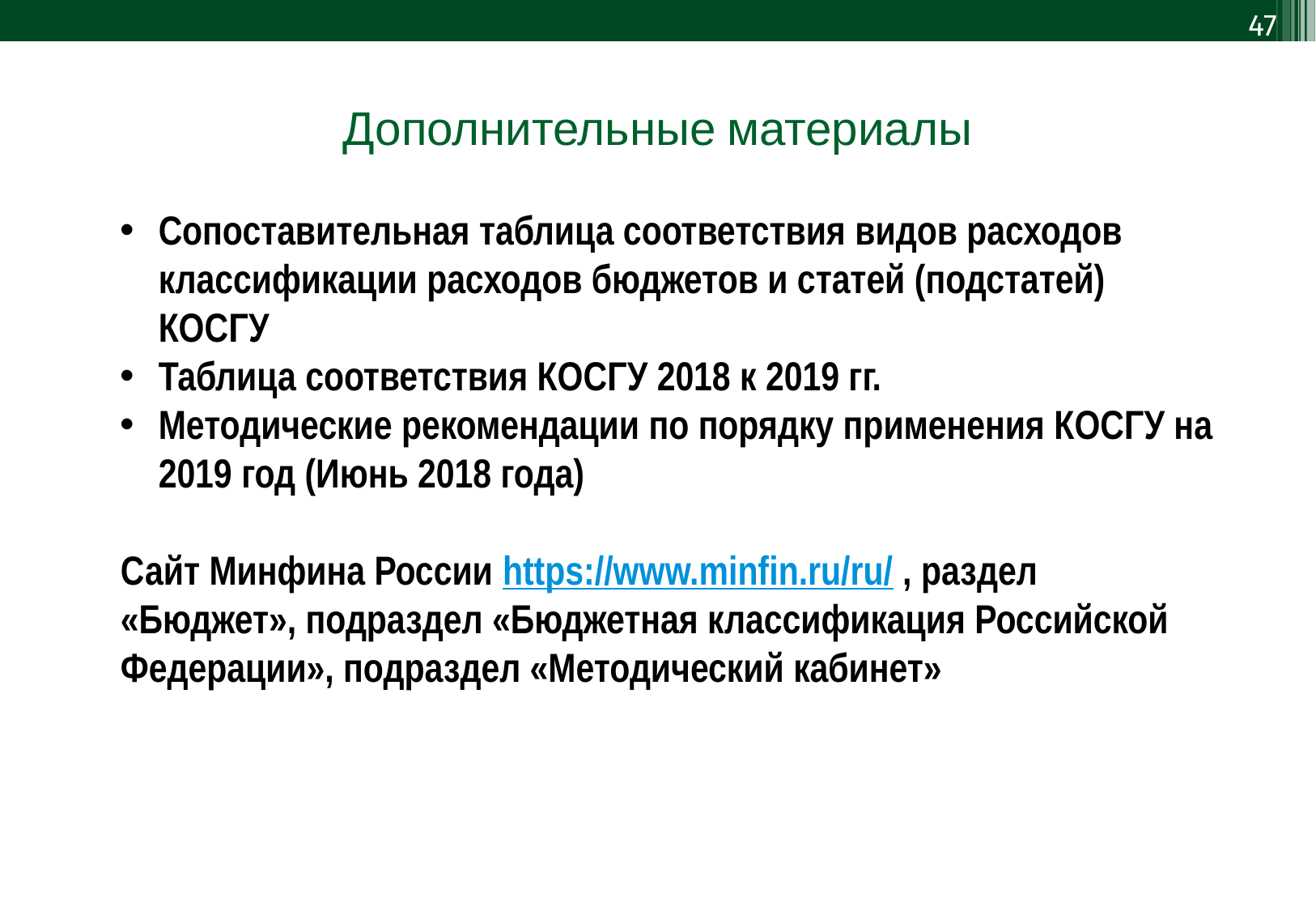

Дополнительные материалы
Сопоставительная таблица соответствия видов расходов классификации расходов бюджетов и статей (подстатей) КОСГУ
Таблица соответствия КОСГУ 2018 к 2019 гг.
Методические рекомендации по порядку применения КОСГУ на 2019 год (Июнь 2018 года)

Сайт Минфина России https://www.minfin.ru/ru/ , раздел «Бюджет», подраздел «Бюджетная классификация Российской Федерации», подраздел «Методический кабинет»